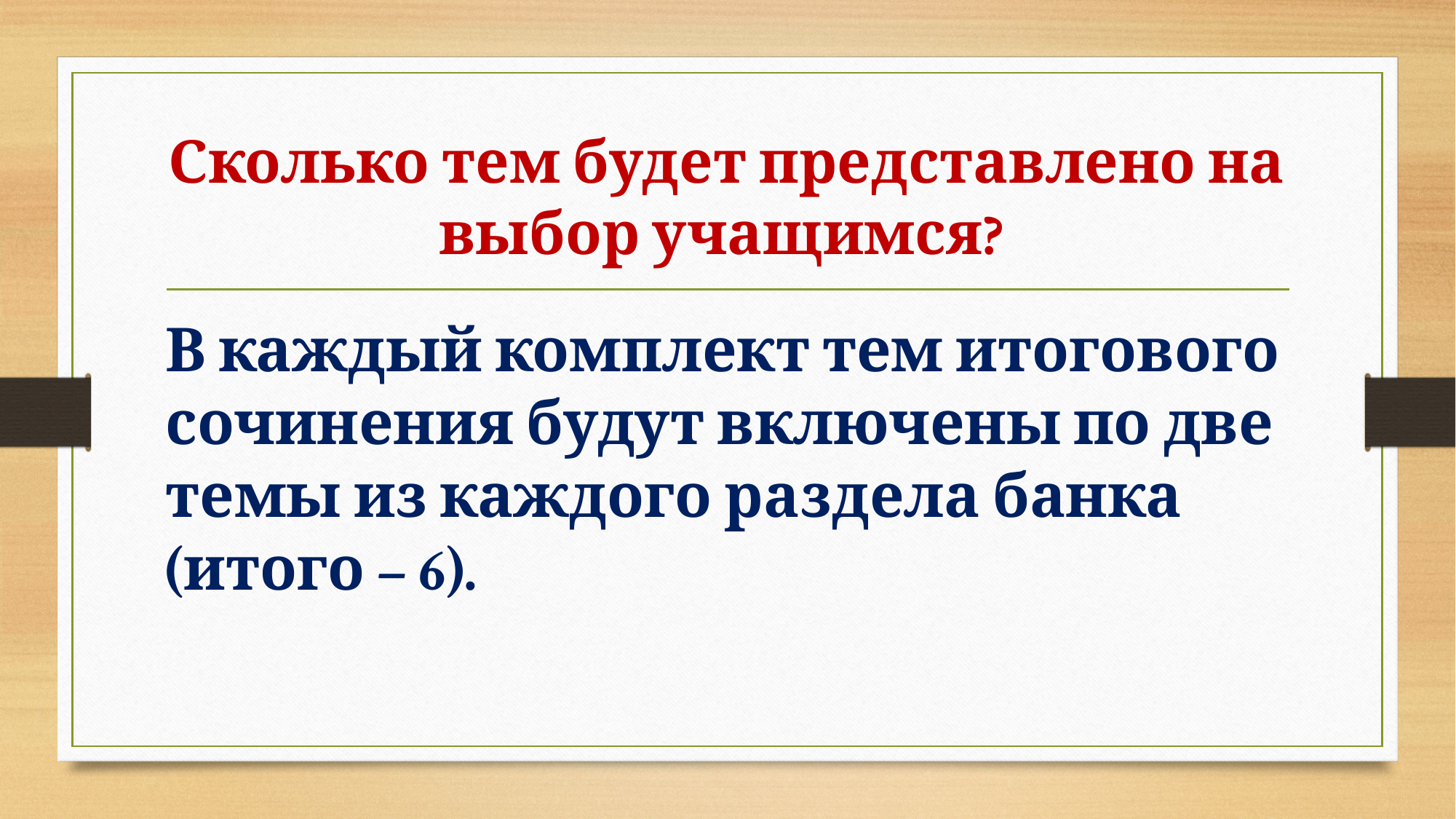

# Сколько тем будет представлено на выбор учащимся?
В каждый комплект тем итогового сочинения будут включены по две темы из каждого раздела банка (итого – 6).